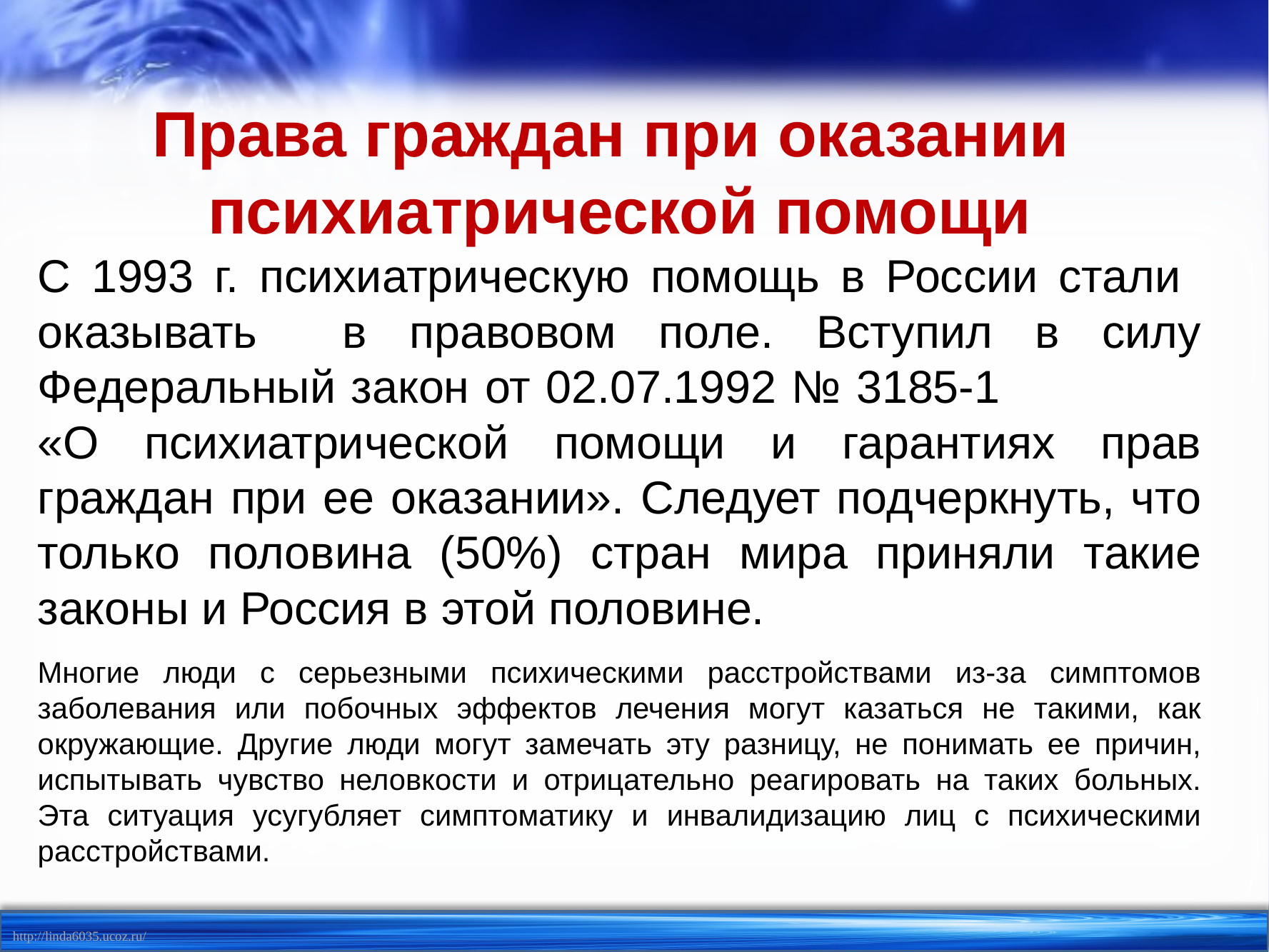

Права граждан при оказании  психиатрической помощи
С 1993 г. психиатрическую помощь в России стали  оказывать  в правовом поле. Вступил в силу Федеральный закон от 02.07.1992 № 3185-1              «О психиатрической помощи и гарантиях прав граждан при ее оказании». Следует подчеркнуть, что только половина (50%) стран мира приняли такие законы и Россия в этой половине.

Многие люди с серьезными психическими расстройствами из-за симптомов заболевания или побочных эффектов лечения могут казаться не такими, как окружающие. Другие люди могут замечать эту разницу, не понимать ее причин, испытывать чувство неловкости и отрицательно реагировать на таких больных. Эта ситуация усугубляет симптоматику и инвалидизацию лиц с психическими расстройствами.